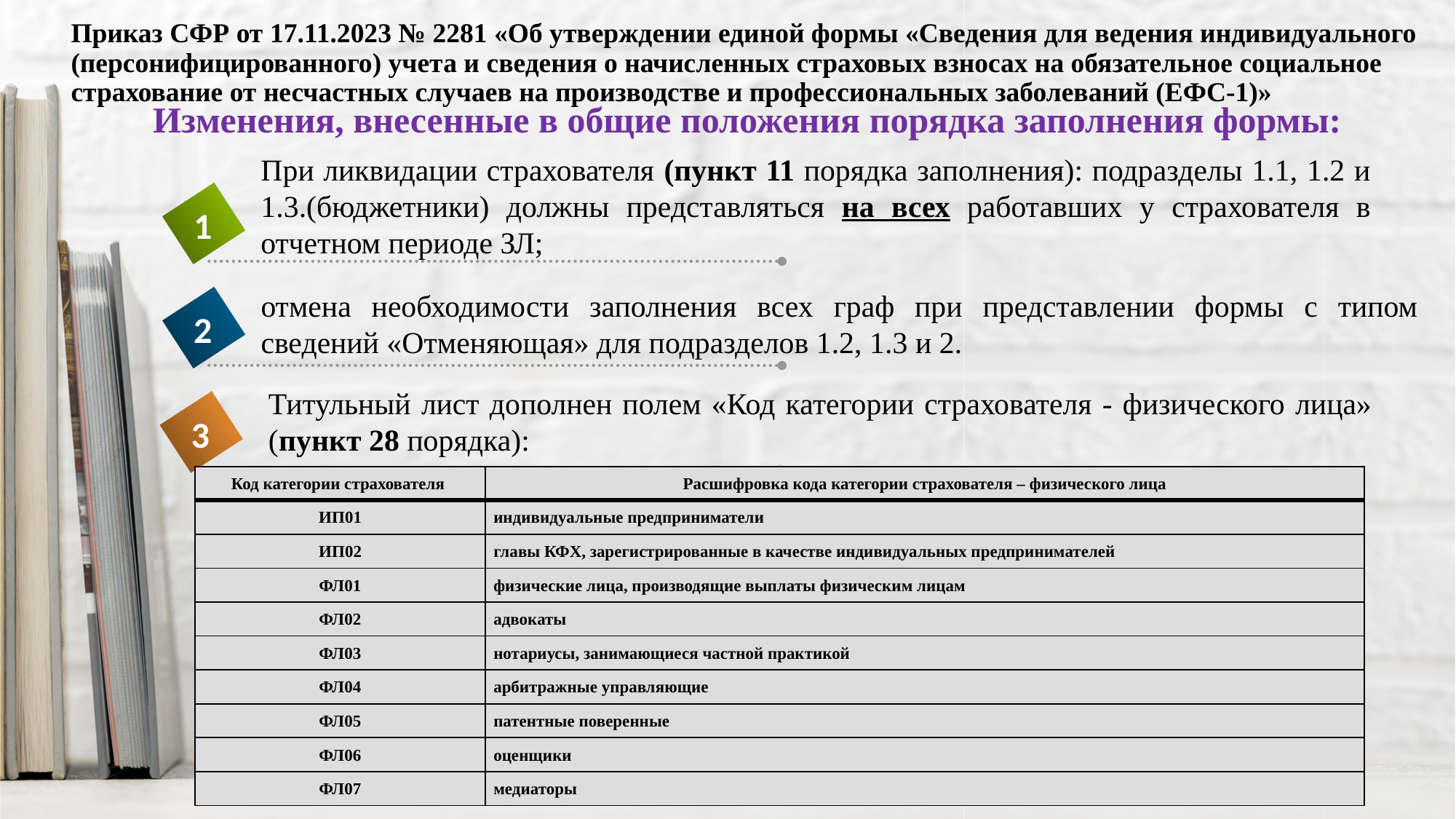

Приказ СФР от 17.11.2023 № 2281 «Об утверждении единой формы «Сведения для ведения индивидуального (персонифицированного) учета и сведения о начисленных страховых взносах на обязательное социальное страхование от несчастных случаев на производстве и профессиональных заболеваний (ЕФС-1)»
Изменения, внесенные в общие положения порядка заполнения формы:
При ликвидации страхователя (пункт 11 порядка заполнения): подразделы 1.1, 1.2 и 1.3.(бюджетники) должны представляться на всех работавших у страхователя в отчетном периоде ЗЛ;

1

отмена необходимости заполнения всех граф при представлении формы с типом сведений «Отменяющая» для подразделов 1.2, 1.3 и 2.

2

Титульный лист дополнен полем «Код категории страхователя - физического лица» (пункт 28 порядка):

3

| Код категории страхователя | Расшифровка кода категории страхователя – физического лица |
| --- | --- |
| ИП01 | индивидуальные предприниматели |
| ИП02 | главы КФХ, зарегистрированные в качестве индивидуальных предпринимателей |
| ФЛ01 | физические лица, производящие выплаты физическим лицам |
| ФЛ02 | адвокаты |
| ФЛ03 | нотариусы, занимающиеся частной практикой |
| ФЛ04 | арбитражные управляющие |
| ФЛ05 | патентные поверенные |
| ФЛ06 | оценщики |
| ФЛ07 | медиаторы |